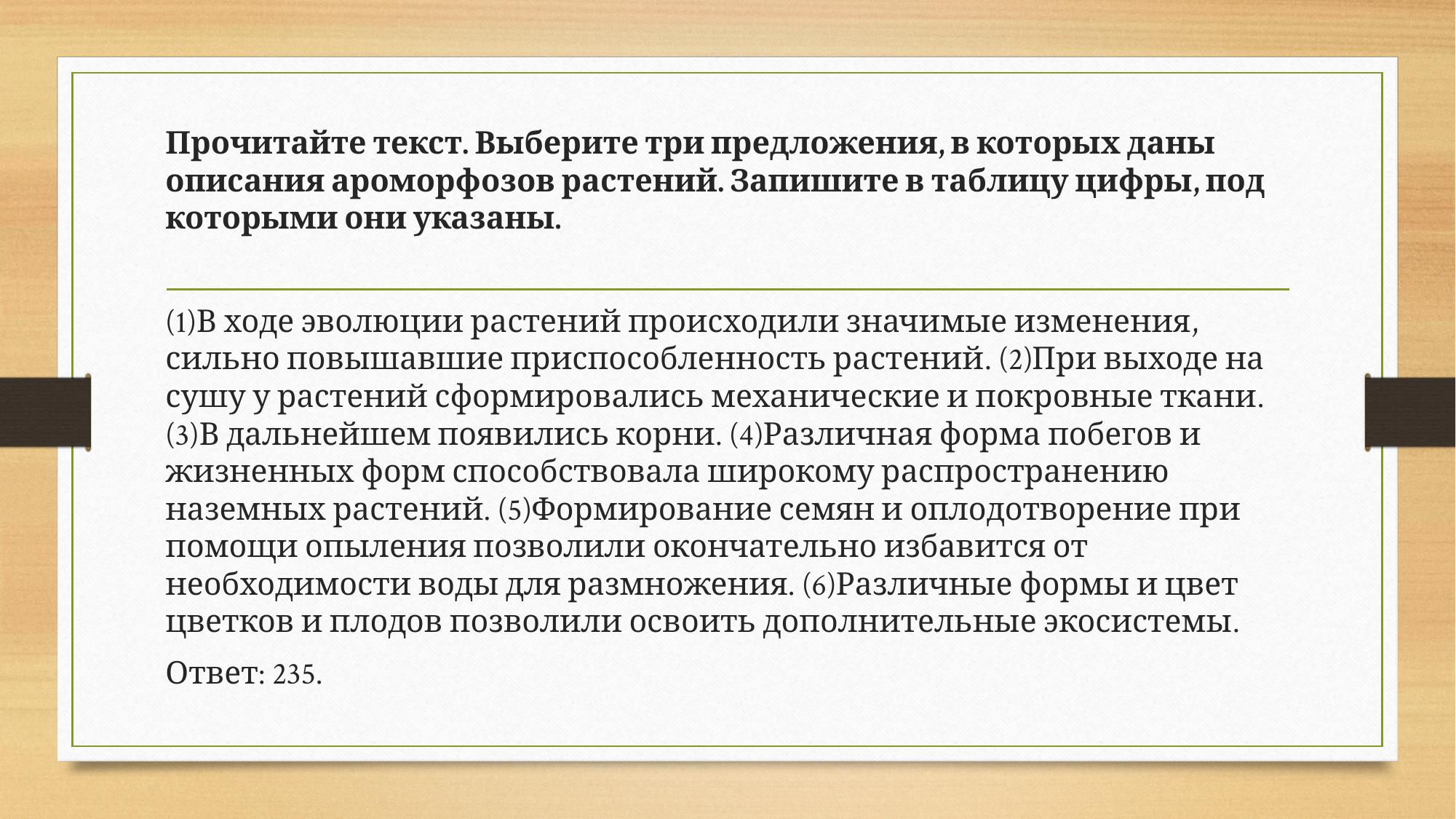

Прочитайте текст. Выберите три предложения, в которых даны описания ароморфозов растений. Запишите в таблицу цифры, под которыми они указаны.

(1)В ходе эволюции растений происходили значимые изменения, сильно повышавшие приспособленность растений. (2)При выходе на сушу у растений сформировались механические и покровные ткани. (3)В дальнейшем появились корни. (4)Различная форма побегов и жизненных форм способствовала широкому распространению наземных растений. (5)Формирование семян и оплодотворение при помощи опыления позволили окончательно избавится от необходимости воды для размножения. (6)Различные формы и цвет цветков и плодов позволили освоить дополнительные экосистемы.
Ответ: 235.
#